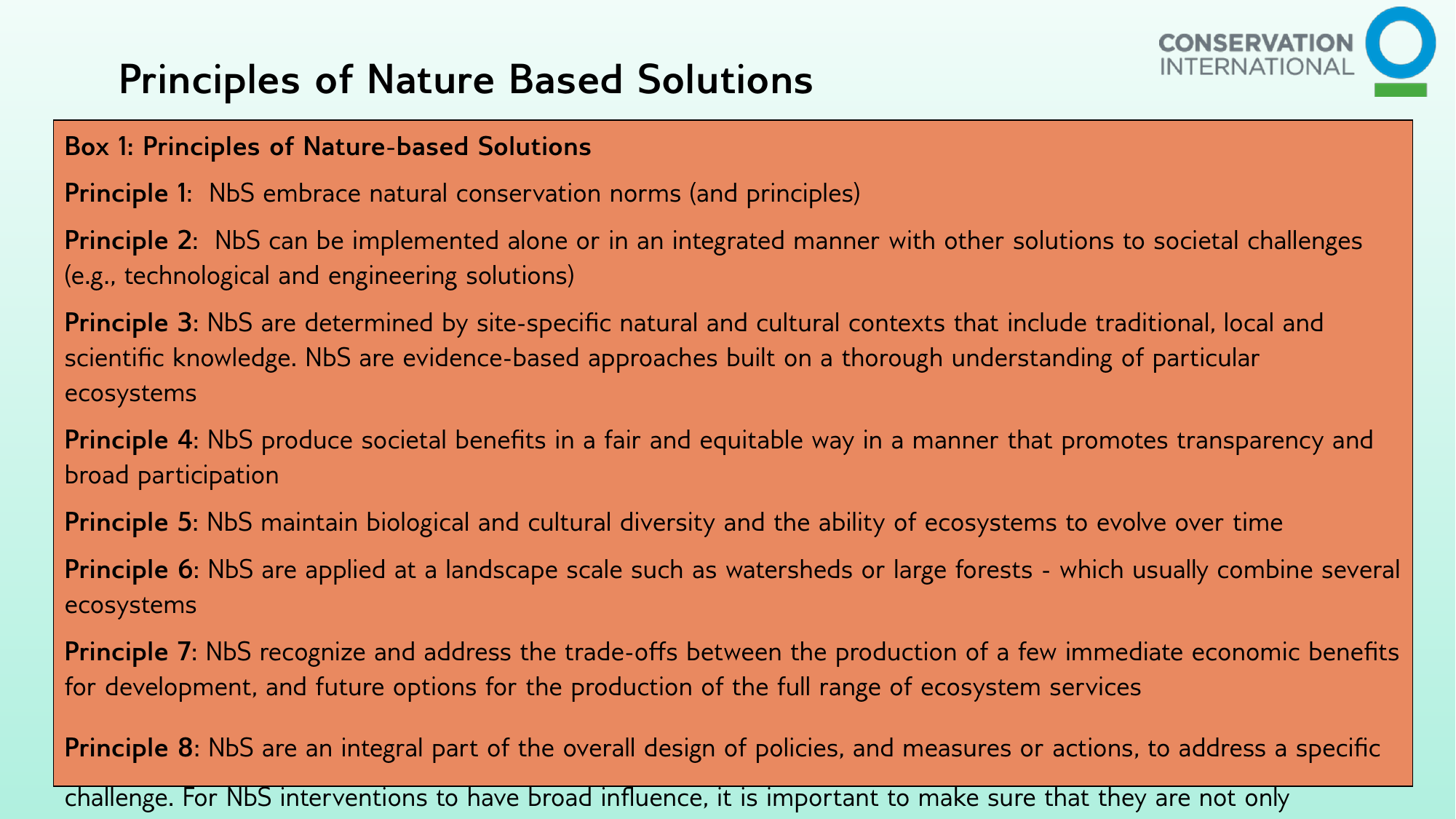

Principles of Nature Based Solutions
Box 1: Principles of Nature-based Solutions
Principle 1:  NbS embrace natural conservation norms (and principles)
Principle 2:  NbS can be implemented alone or in an integrated manner with other solutions to societal challenges (e.g., technological and engineering solutions)
Principle 3: NbS are determined by site-specific natural and cultural contexts that include traditional, local and scientific knowledge. NbS are evidence-based approaches built on a thorough understanding of particular ecosystems
Principle 4: NbS produce societal benefits in a fair and equitable way in a manner that promotes transparency and broad participation
Principle 5: NbS maintain biological and cultural diversity and the ability of ecosystems to evolve over time
Principle 6: NbS are applied at a landscape scale such as watersheds or large forests - which usually combine several ecosystems
Principle 7: NbS recognize and address the trade-offs between the production of a few immediate economic benefits for development, and future options for the production of the full range of ecosystem services
Principle 8: NbS are an integral part of the overall design of policies, and measures or actions, to address a specific challenge. For NbS interventions to have broad influence, it is important to make sure that they are not only practically